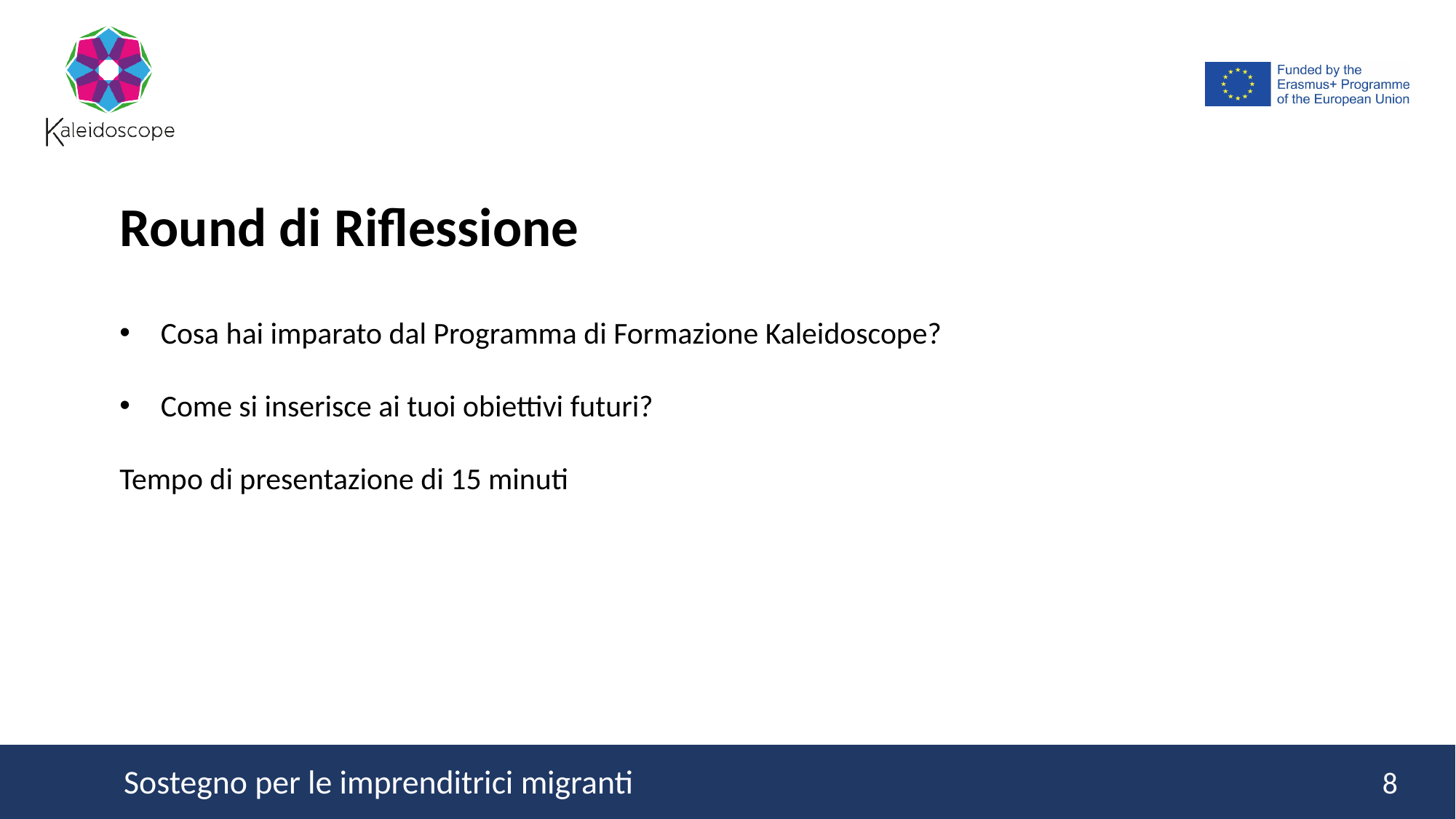

Round di Riflessione
Cosa hai imparato dal Programma di Formazione Kaleidoscope?

Come si inserisce ai tuoi obiettivi futuri?

Tempo di presentazione di 15 minuti

8